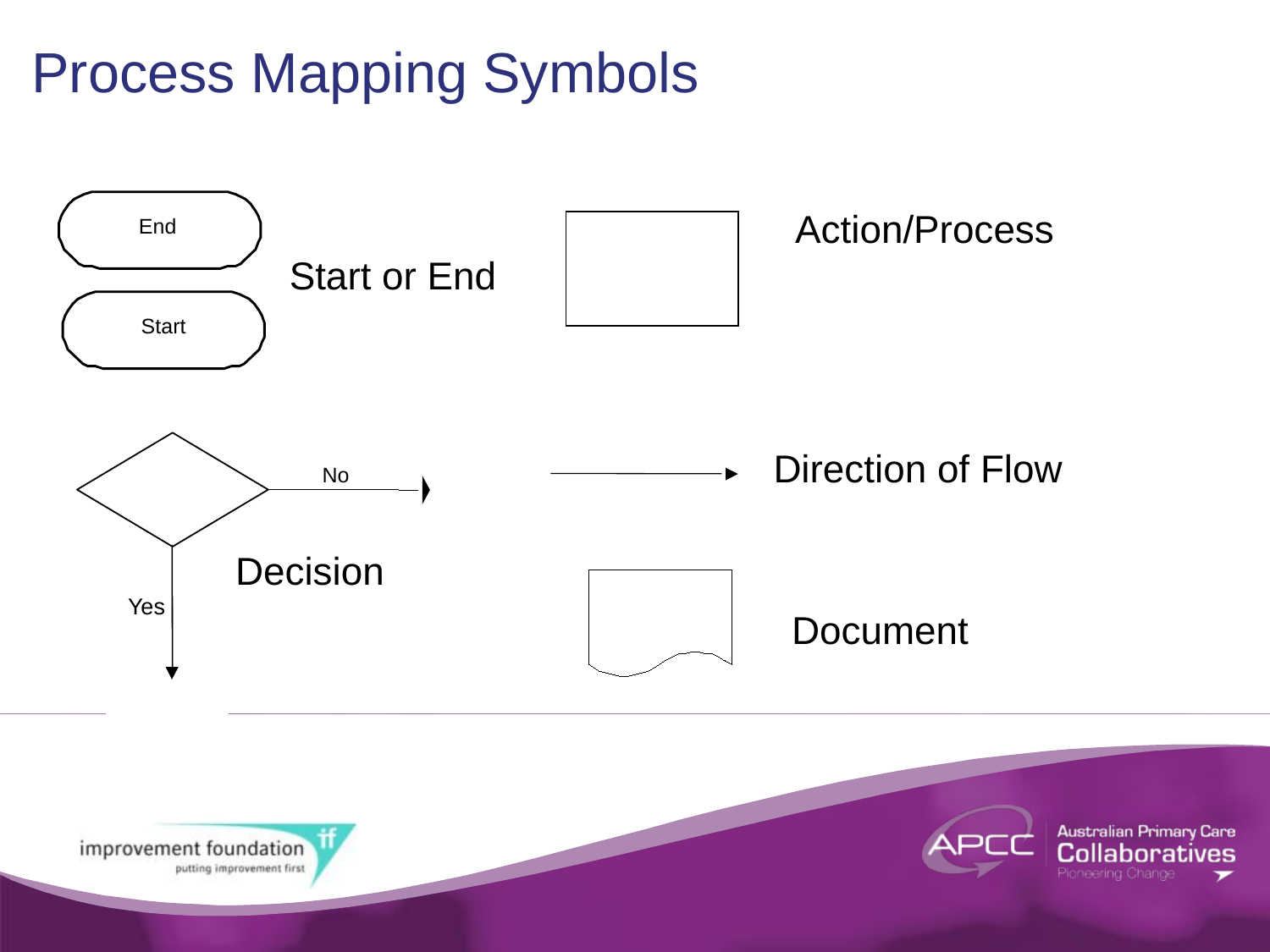

Process Mapping Symbols

Action/Process

End
Start or End

Start

Direction of Flow
No

Decision

Yes
Document

Yes